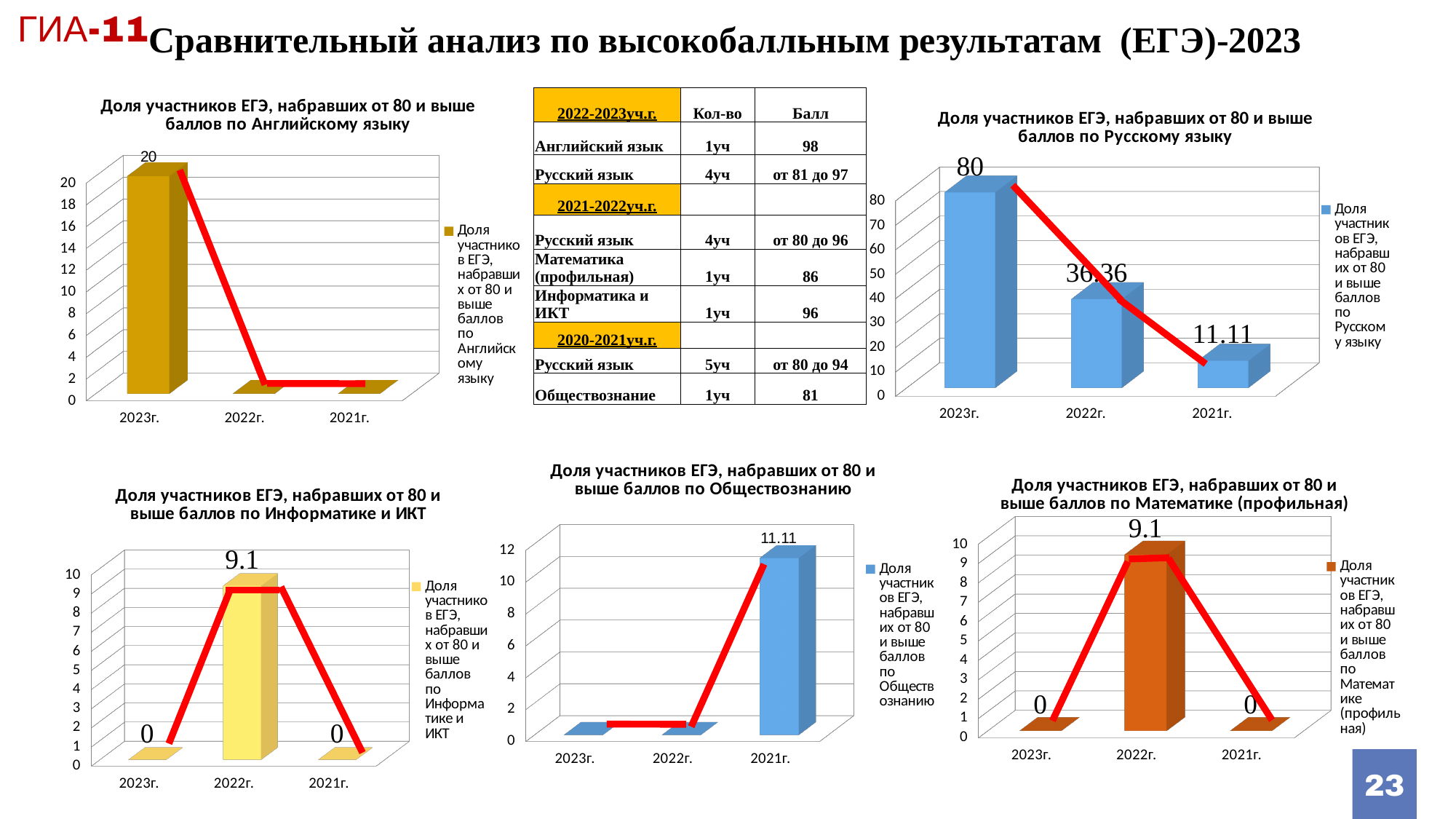

ГИА-11
# Сравнительный анализ по высокобалльным результатам  (ЕГЭ)-2023

[unsupported chart]

| 2022-2023уч.г. | Кол-во | Балл |
| --- | --- | --- |
| Английский язык | 1уч | 98 |
| Русский язык | 4уч | от 81 до 97 |
| 2021-2022уч.г. |  |  |
| Русский язык | 4уч | от 80 до 96 |
| Математика (профильная) | 1уч | 86 |
| Информатика и ИКТ | 1уч | 96 |
| 2020-2021уч.г. |  |  |
| Русский язык | 5уч | от 80 до 94 |
| Обществознание | 1уч | 81 |

[unsupported chart]

[unsupported chart]

[unsupported chart]

[unsupported chart]

23